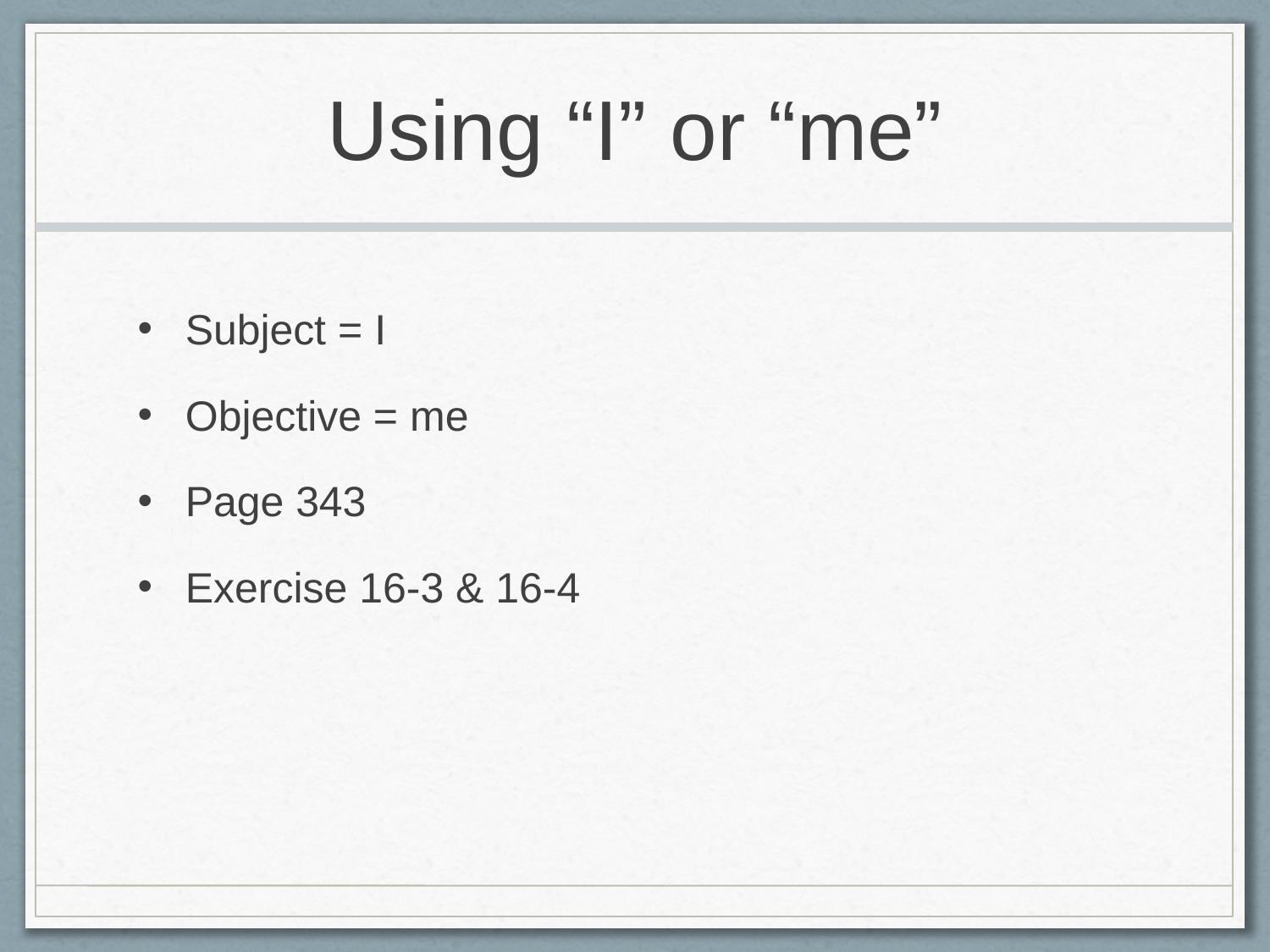

# Using “I” or “me”
Subject = I
Objective = me
Page 343
Exercise 16-3 & 16-4